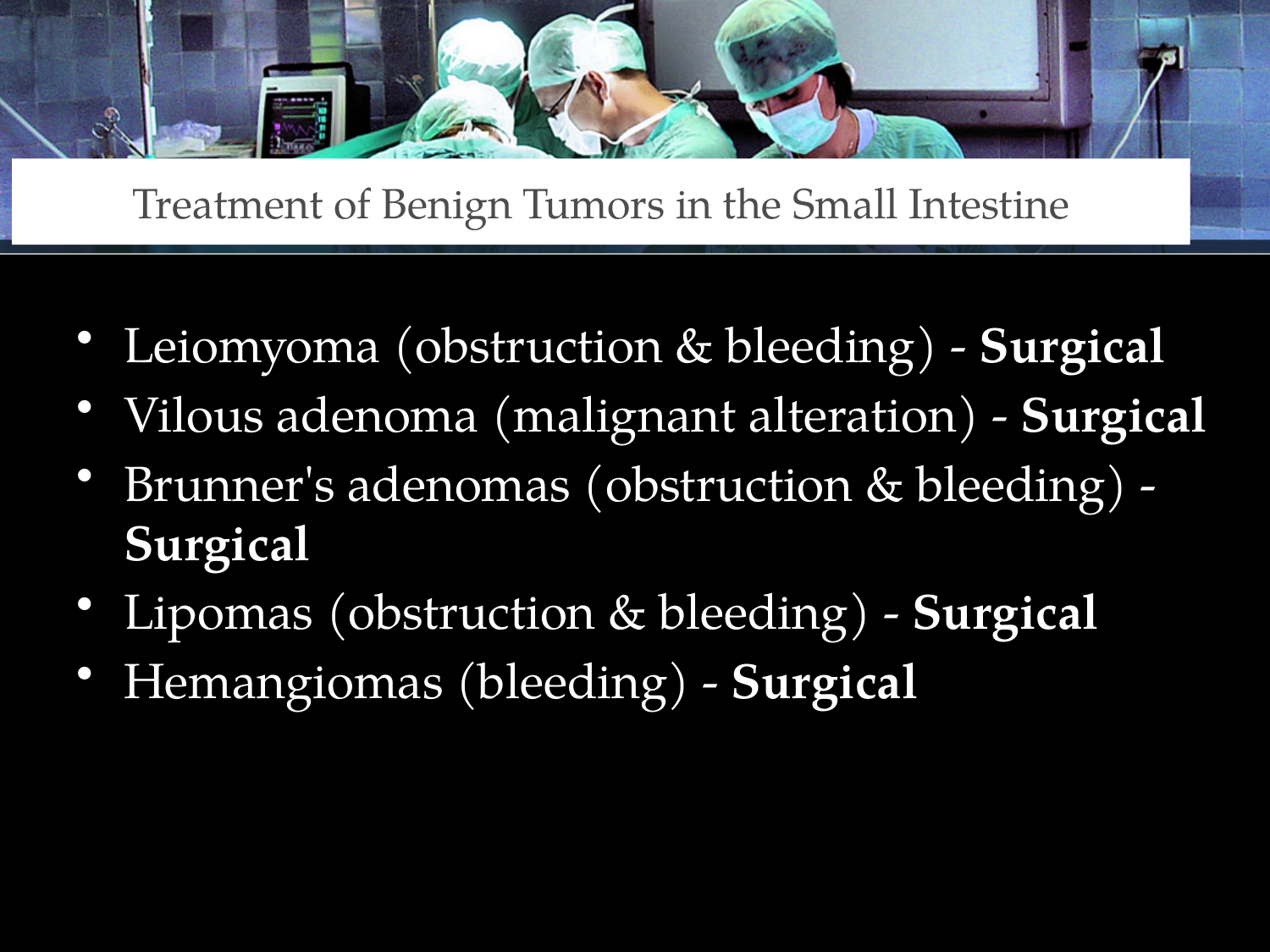

# Treatment of Benign Tumors in the Small Intestine

Leiomyoma (obstruction & bleeding) - Surgical
Vilous adenoma (malignant alteration) - Surgical
Brunner's adenomas (obstruction & bleeding) - Surgical
Lipomas (obstruction & bleeding) - Surgical
Hemangiomas (bleeding) - Surgical